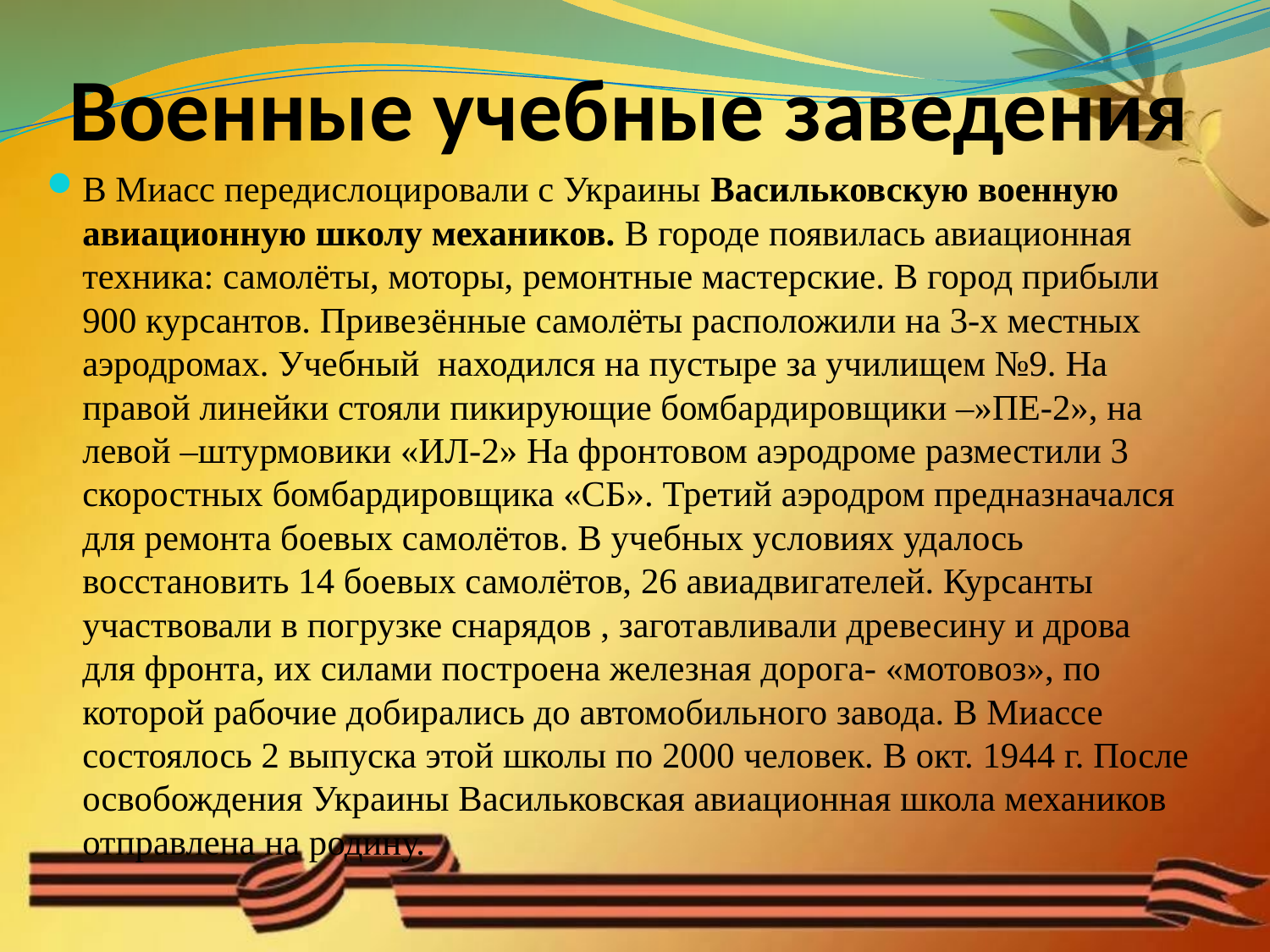

# Военные учебные заведения
В Миасс передислоцировали с Украины Васильковскую военную авиационную школу механиков. В городе появилась авиационная техника: самолёты, моторы, ремонтные мастерские. В город прибыли 900 курсантов. Привезённые самолёты расположили на 3-х местных аэродромах. Учебный  находился на пустыре за училищем №9. На правой линейки стояли пикирующие бомбардировщики –»ПЕ-2», на левой –штурмовики «ИЛ-2» На фронтовом аэродроме разместили 3 скоростных бомбардировщика «СБ». Третий аэродром предназначался для ремонта боевых самолётов. В учебных условиях удалось восстановить 14 боевых самолётов, 26 авиадвигателей. Курсанты участвовали в погрузке снарядов , заготавливали древесину и дрова для фронта, их силами построена железная дорога- «мотовоз», по которой рабочие добирались до автомобильного завода. В Миассе состоялось 2 выпуска этой школы по 2000 человек. В окт. 1944 г. После освобождения Украины Васильковская авиационная школа механиков отправлена на родину.